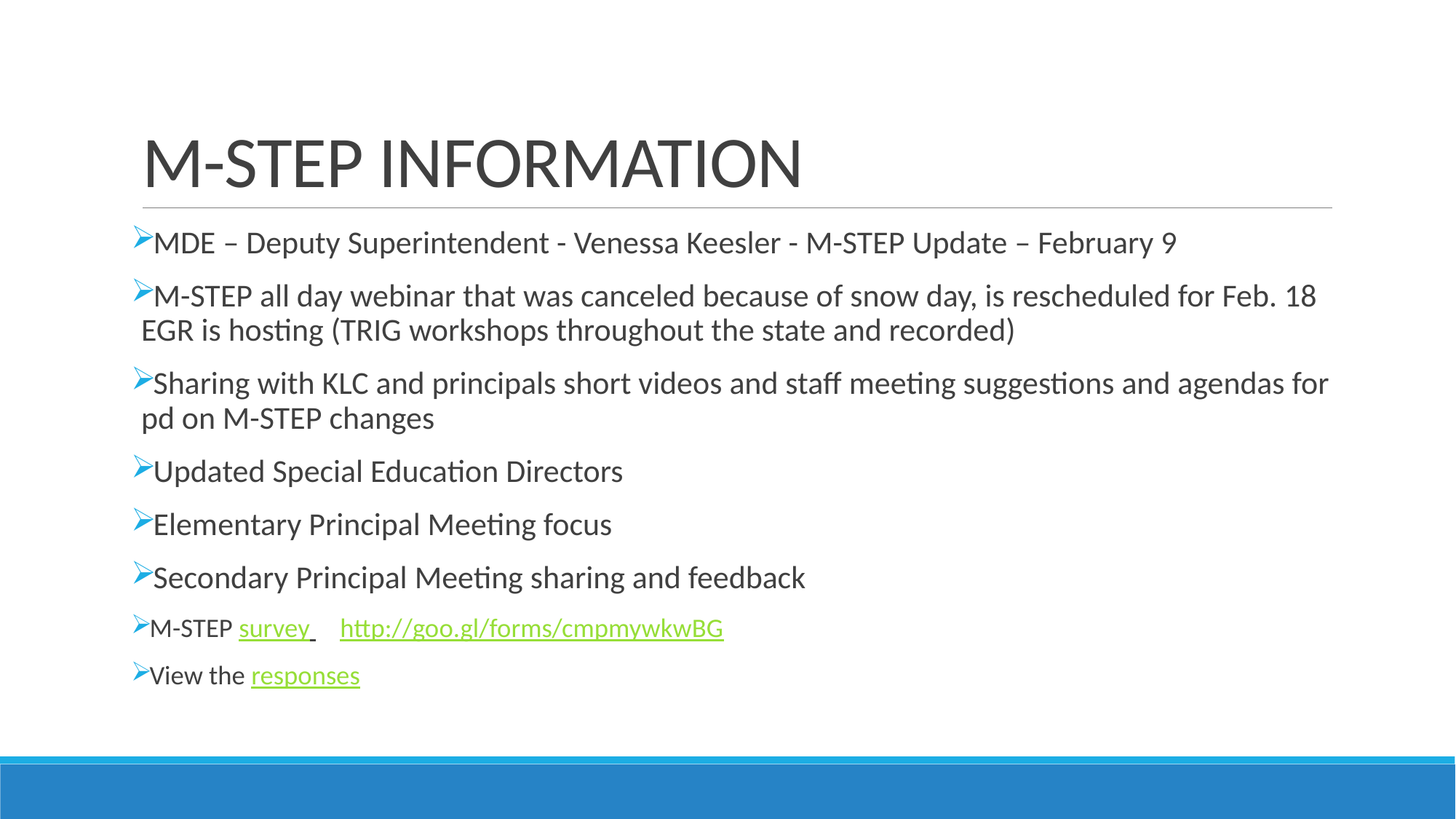

# M-STEP INFORMATION
MDE – Deputy Superintendent - Venessa Keesler - M-STEP Update – February 9
M-STEP all day webinar that was canceled because of snow day, is rescheduled for Feb. 18 EGR is hosting (TRIG workshops throughout the state and recorded)
Sharing with KLC and principals short videos and staff meeting suggestions and agendas for pd on M-STEP changes
Updated Special Education Directors
Elementary Principal Meeting focus
Secondary Principal Meeting sharing and feedback
M-STEP survey     http://goo.gl/forms/cmpmywkwBG
View the responses